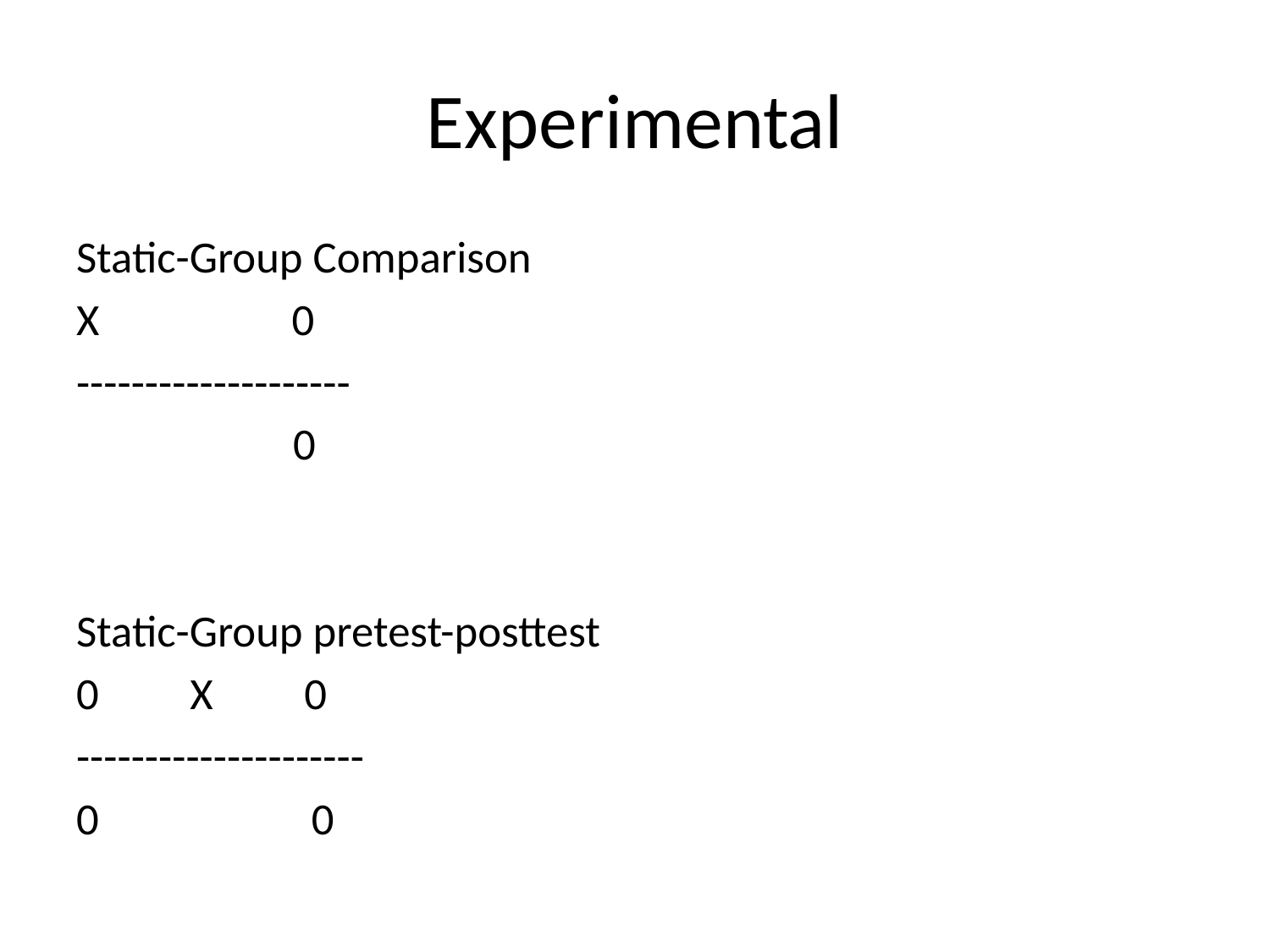

# Experimental
Static-Group Comparison
X                   0
--------------------
	                 0

Static-Group pretest-posttest
0         X         0
---------------------
0                     0